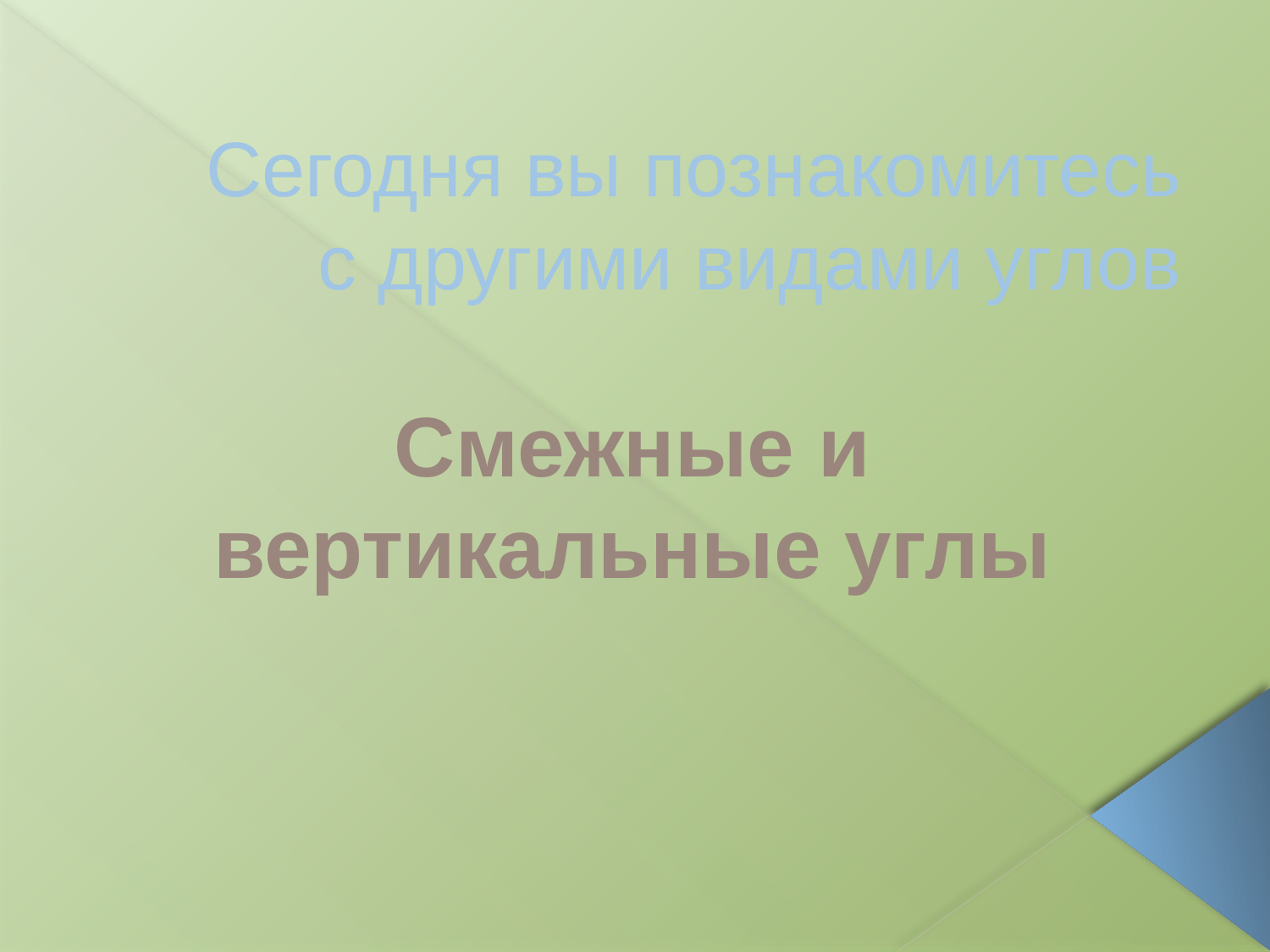

# Сегодня вы познакомитесь с другими видами углов
Смежные и вертикальные углы